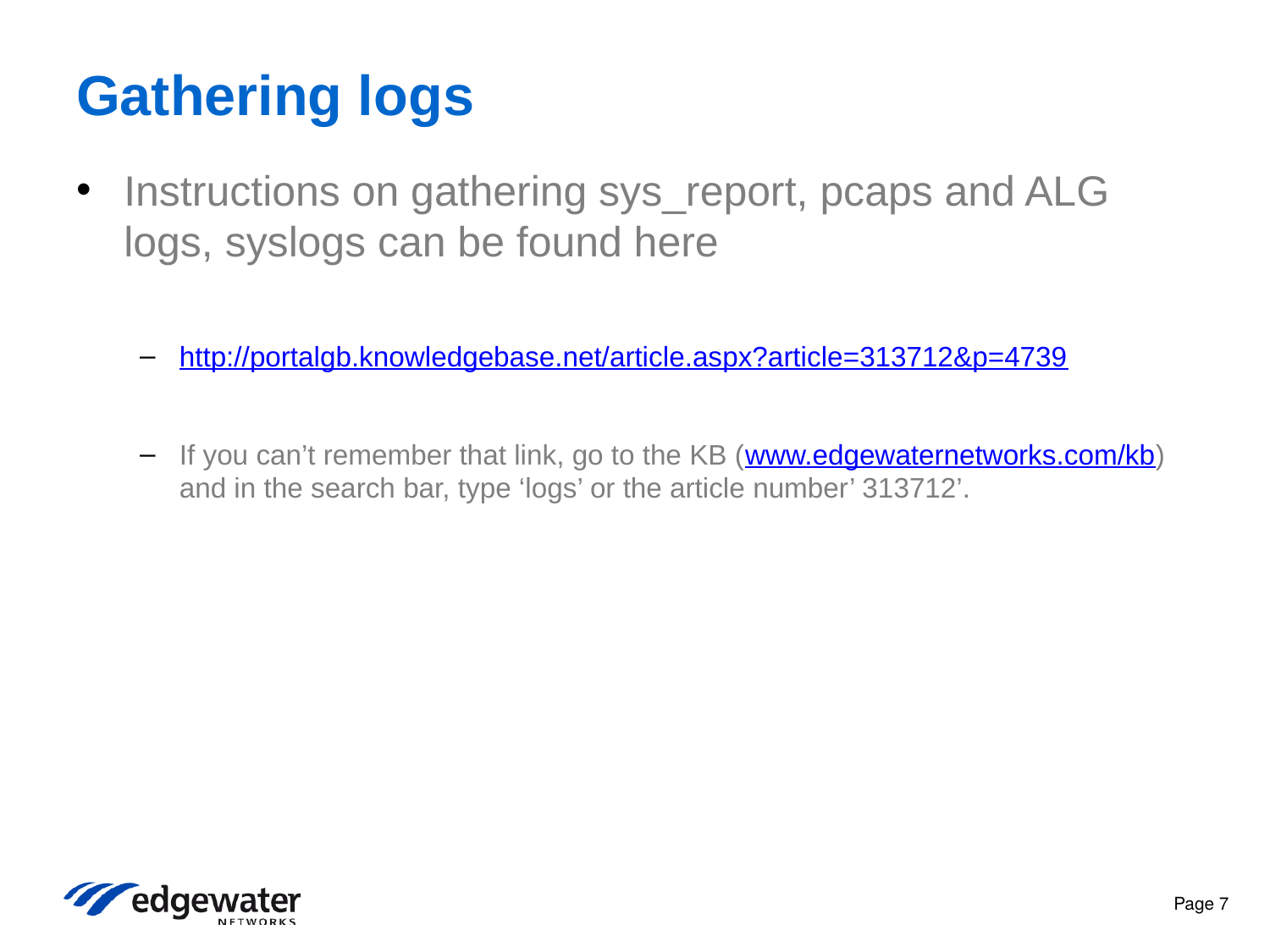

# Gathering logs
Instructions on gathering sys_report, pcaps and ALG logs, syslogs can be found here

http://portalgb.knowledgebase.net/article.aspx?article=313712&p=4739

If you can’t remember that link, go to the KB (www.edgewaternetworks.com/kb) and in the search bar, type ‘logs’ or the article number’ 313712’.